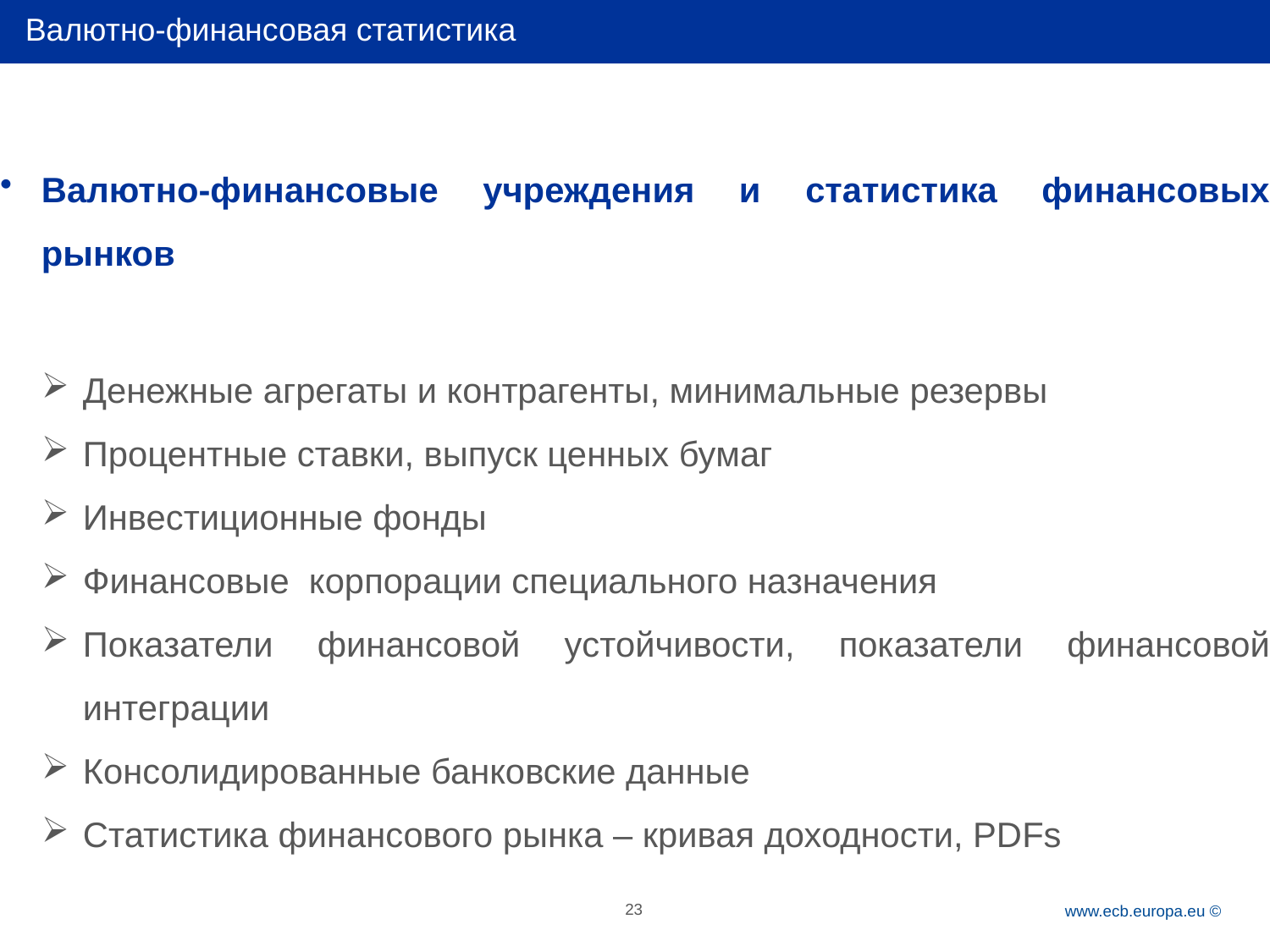

# Валютно-финансовая статистика
Валютно-финансовые учреждения и статистика финансовых рынков

Денежные агрегаты и контрагенты, минимальные резервы
Процентные ставки, выпуск ценных бумаг
Инвестиционные фонды
Финансовые  корпорации специального назначения
Показатели финансовой устойчивости, показатели финансовой интеграции
Консолидированные банковские данные
Статистика финансового рынка – кривая доходности, PDFs

23